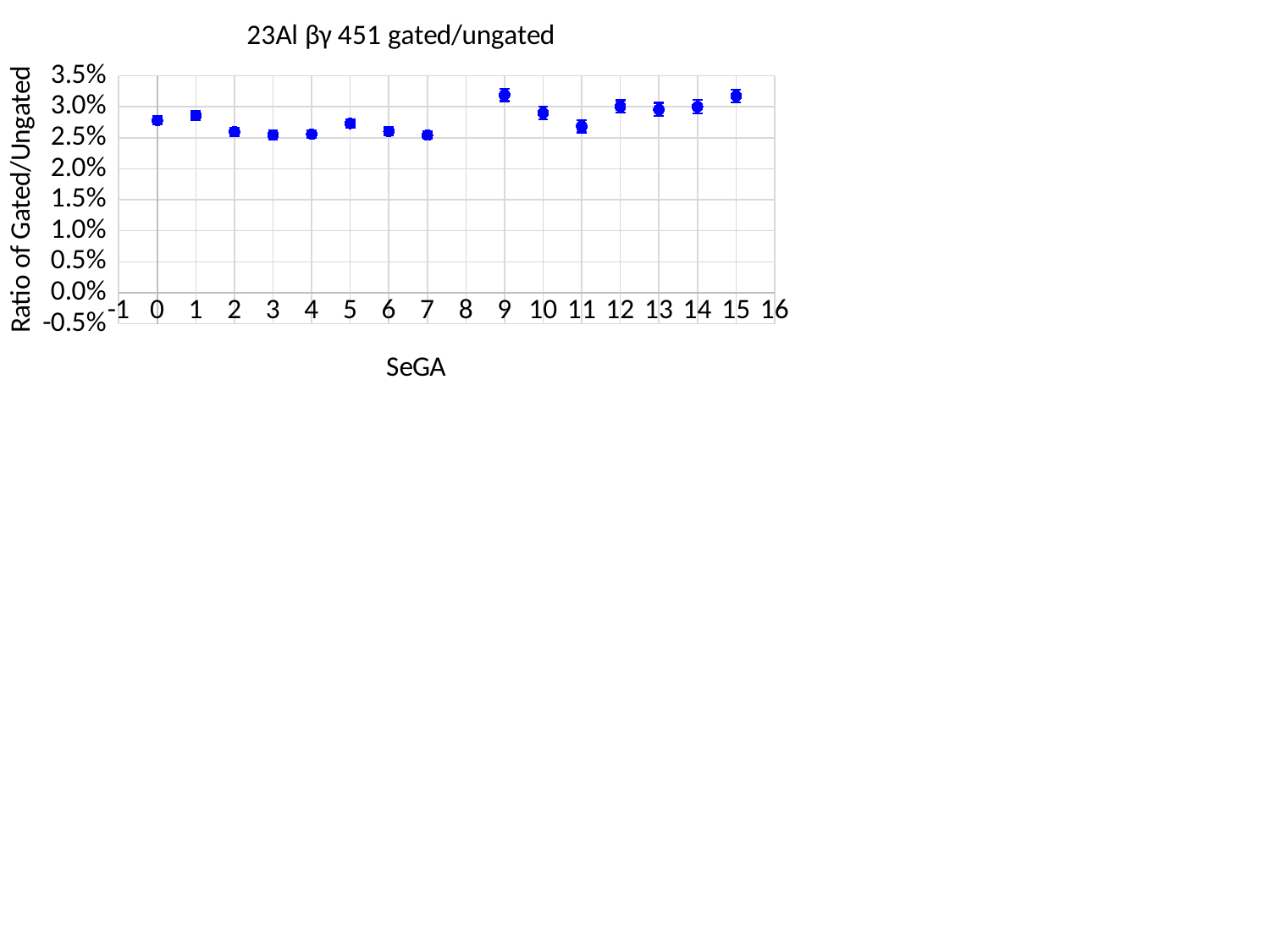

### Chart: 23Al βγ 451 gated/ungated

| Category | 1369 gated |
|---|---|